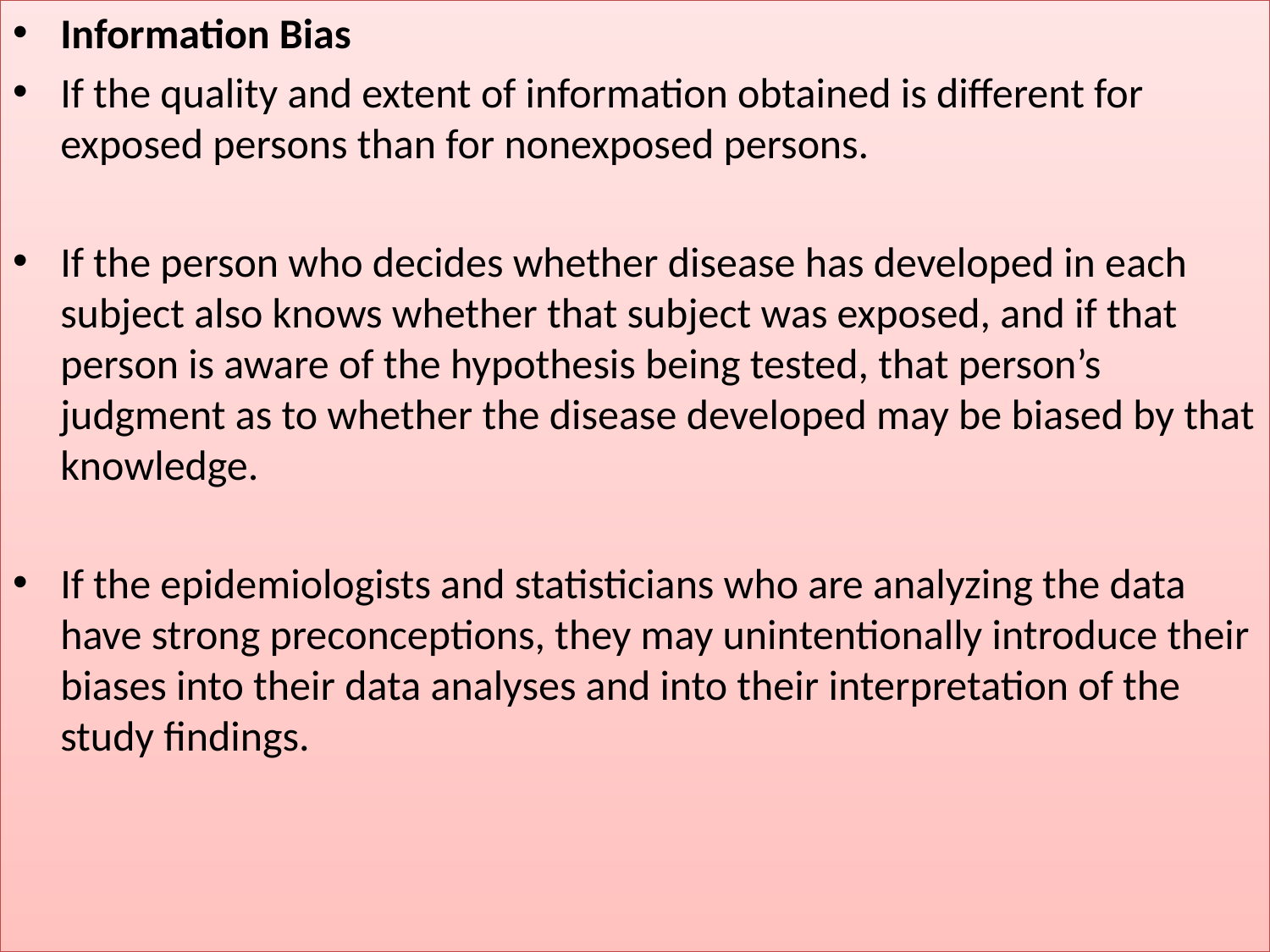

Information Bias
If the quality and extent of information obtained is different for exposed persons than for nonexposed persons.

If the person who decides whether disease has developed in each subject also knows whether that subject was exposed, and if that person is aware of the hypothesis being tested, that person’s judgment as to whether the disease developed may be biased by that knowledge.

If the epidemiologists and statisticians who are analyzing the data have strong preconceptions, they may unintentionally introduce their biases into their data analyses and into their interpretation of the study findings.